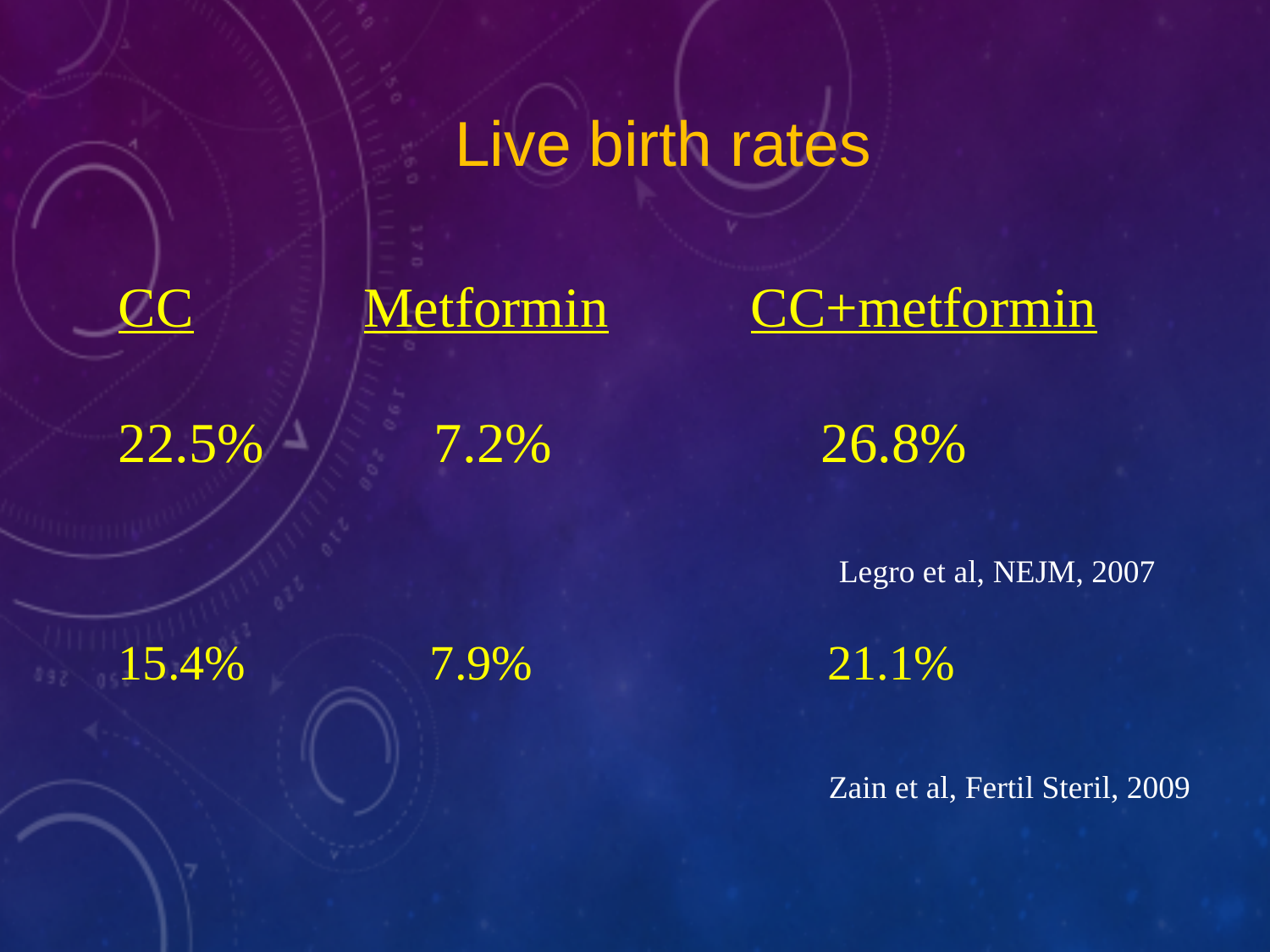

Live birth rates
CC            Metformin          CC+metformin

22.5%            7.2%                   26.8%

                                      Legro et al, NEJM, 2007

15.4%               7.9%                        21.1%

                                Zain et al, Fertil Steril, 2009